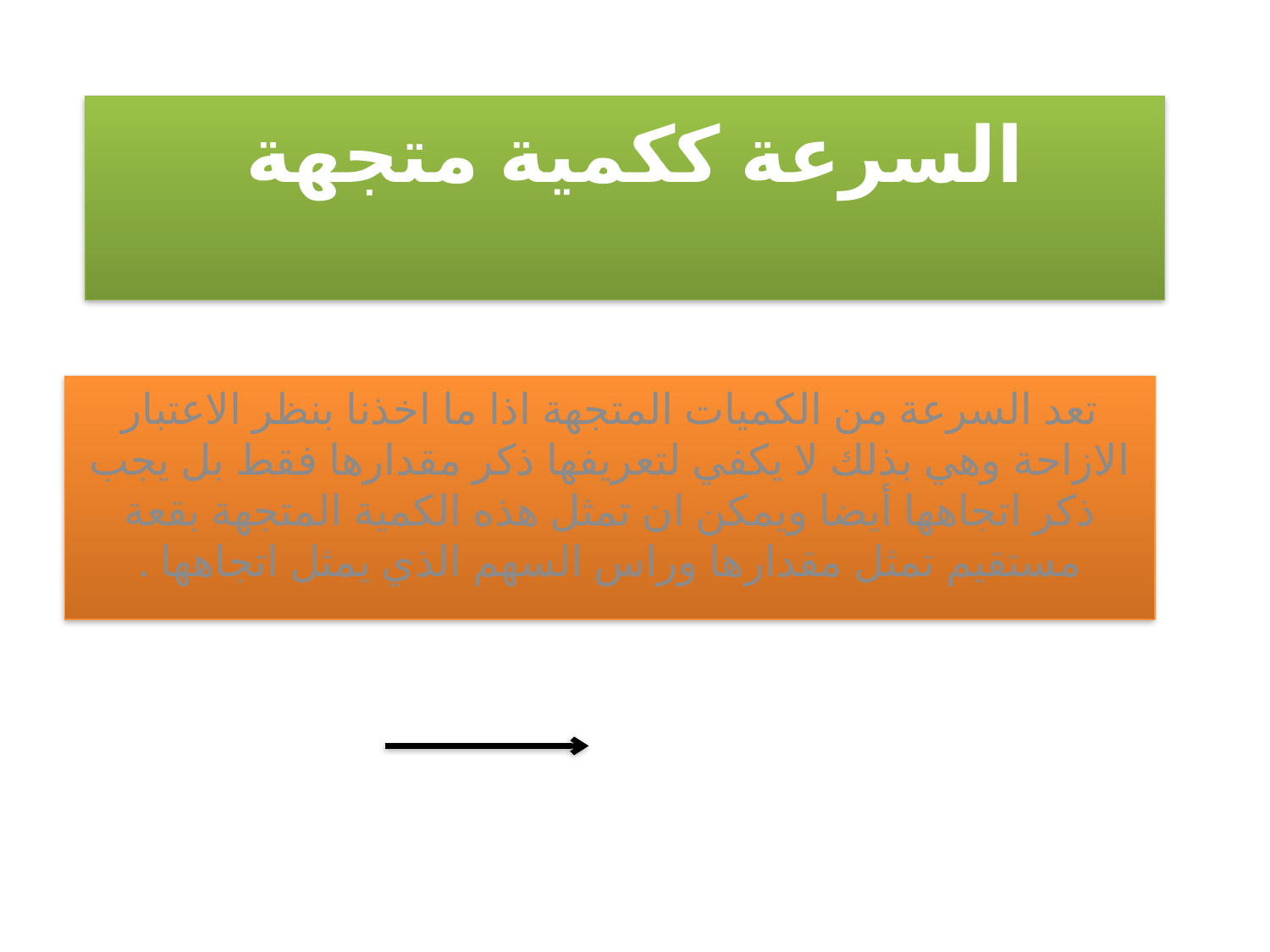

# السرعة ككمية متجهة
تعد السرعة من الكميات المتجهة اذا ما اخذنا بنظر الاعتبار الازاحة وهي بذلك لا يكفي لتعريفها ذكر مقدارها فقط بل يجب ذكر اتجاهها أيضا ويمكن ان تمثل هذه الكمية المتجهة بقعة مستقيم تمثل مقدارها وراس السهم الذي يمثل اتجاهها .